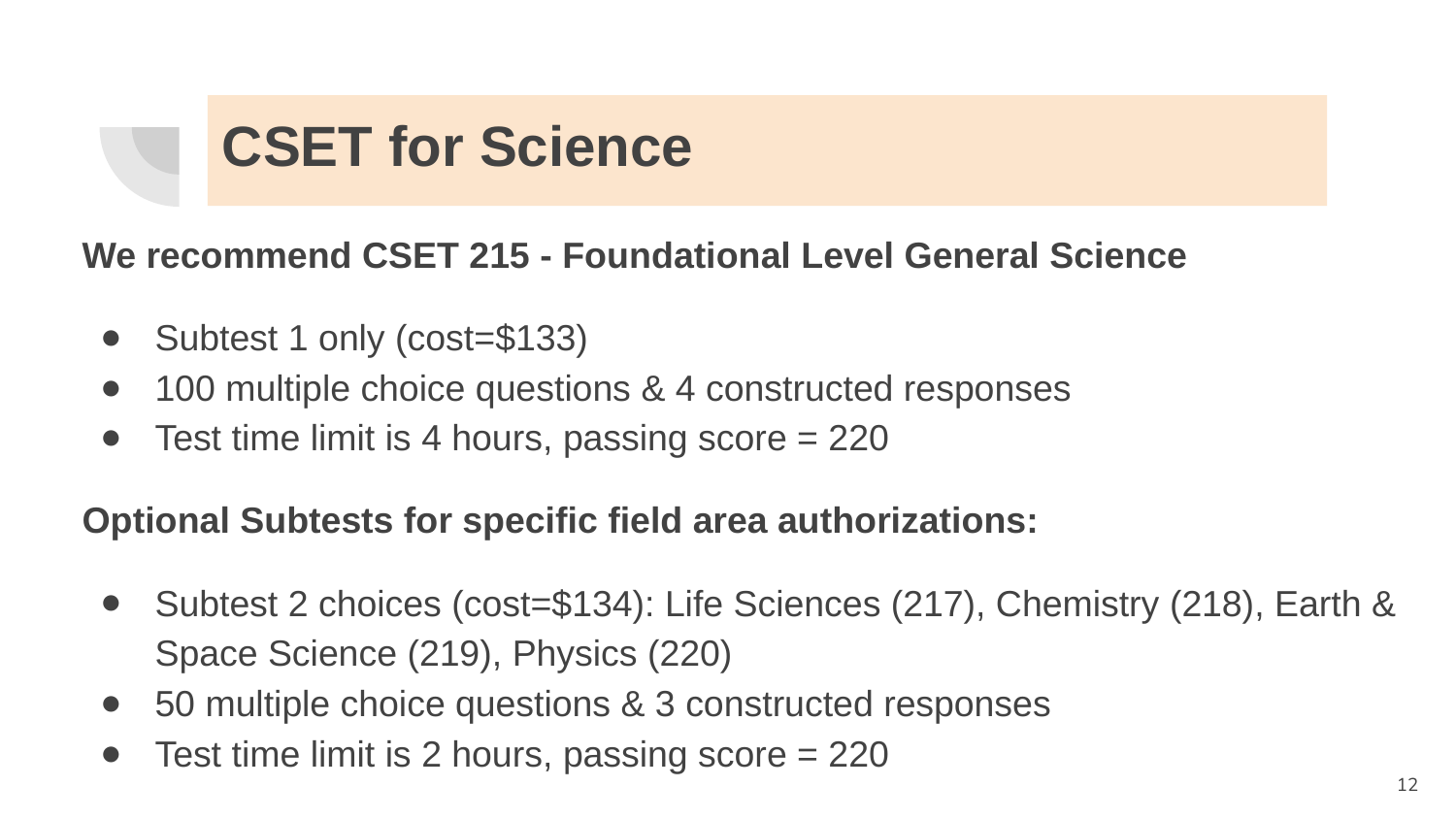

# CSET for Science
We recommend CSET 215 - Foundational Level General Science
Subtest 1 only (cost=$133)
100 multiple choice questions & 4 constructed responses
Test time limit is 4 hours, passing score = 220
Optional Subtests for specific field area authorizations:
Subtest 2 choices (cost=$134): Life Sciences (217), Chemistry (218), Earth & Space Science (219), Physics (220)
50 multiple choice questions & 3 constructed responses
Test time limit is 2 hours, passing score = 220
12